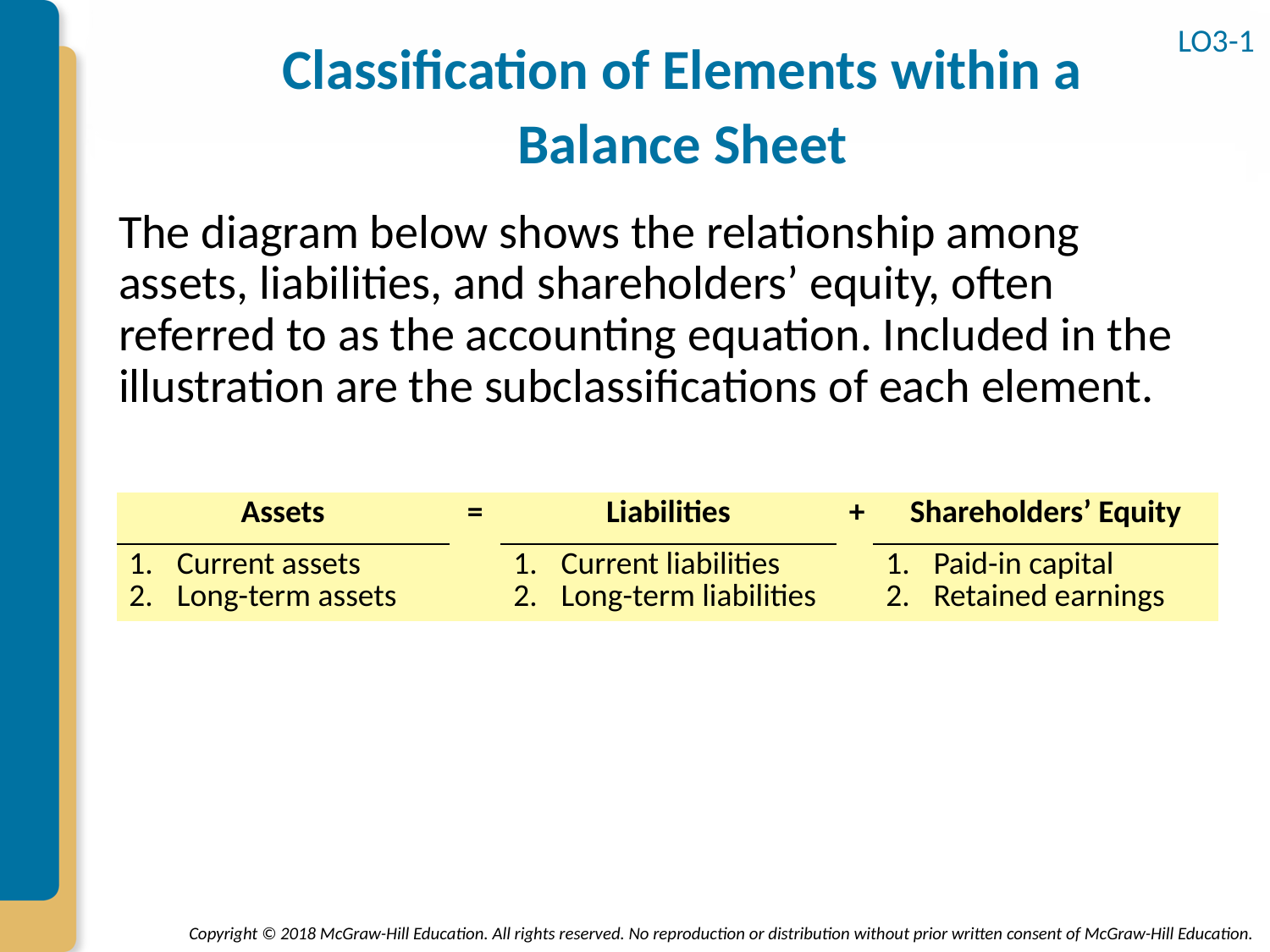

# Classification of Elements within a Balance Sheet
LO3-1
The diagram below shows the relationship among assets, liabilities, and shareholders’ equity, often referred to as the accounting equation. Included in the illustration are the subclassifications of each element.
| Assets | = | Liabilities | + | Shareholders’ Equity |
| --- | --- | --- | --- | --- |
| Current assets Long-term assets |  | Current liabilities Long-term liabilities |  | Paid-in capital Retained earnings |